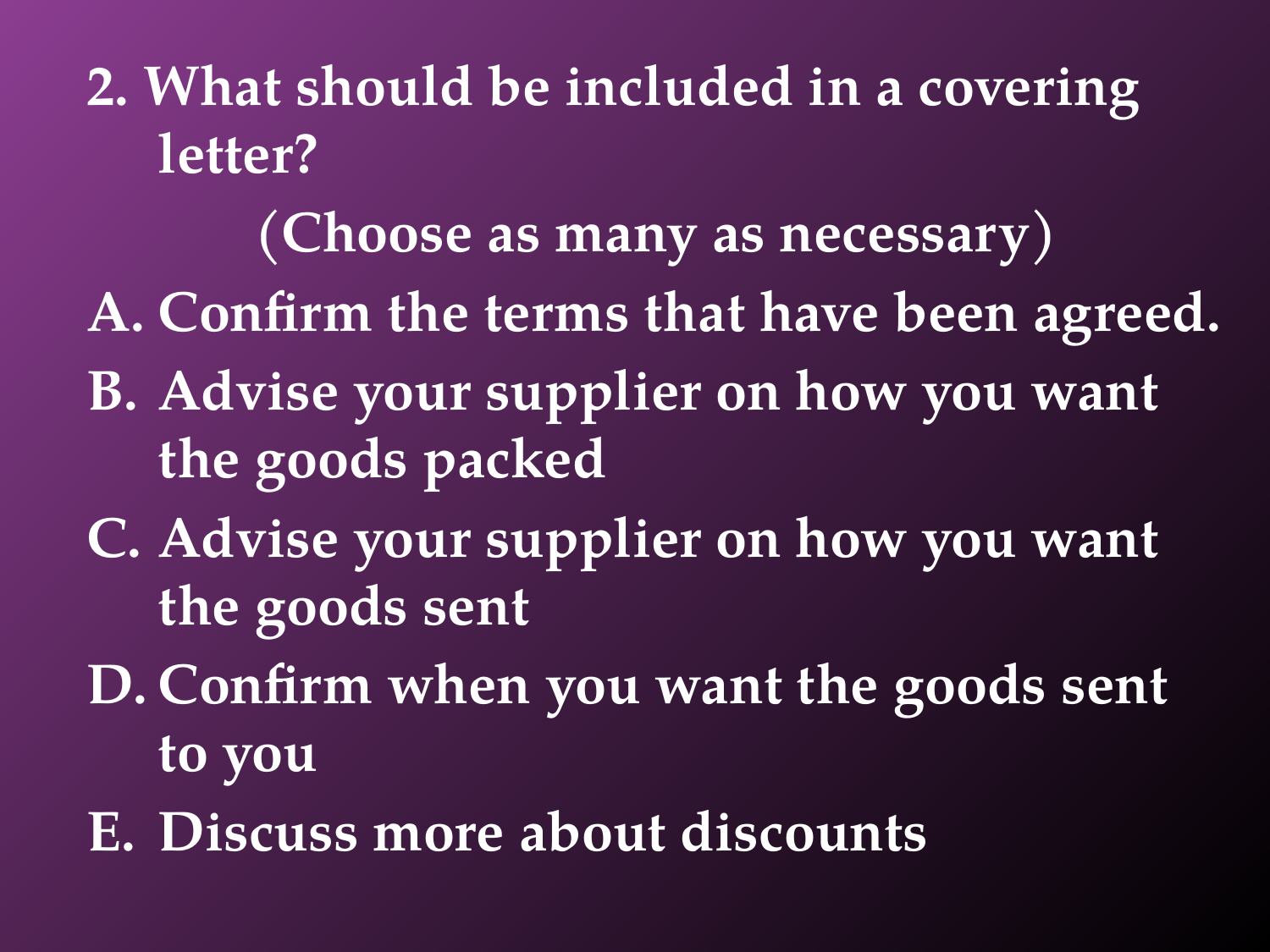

2. What should be included in a covering letter?
(Choose as many as necessary)
Confirm the terms that have been agreed.
Advise your supplier on how you want the goods packed
Advise your supplier on how you want the goods sent
Confirm when you want the goods sent to you
Discuss more about discounts